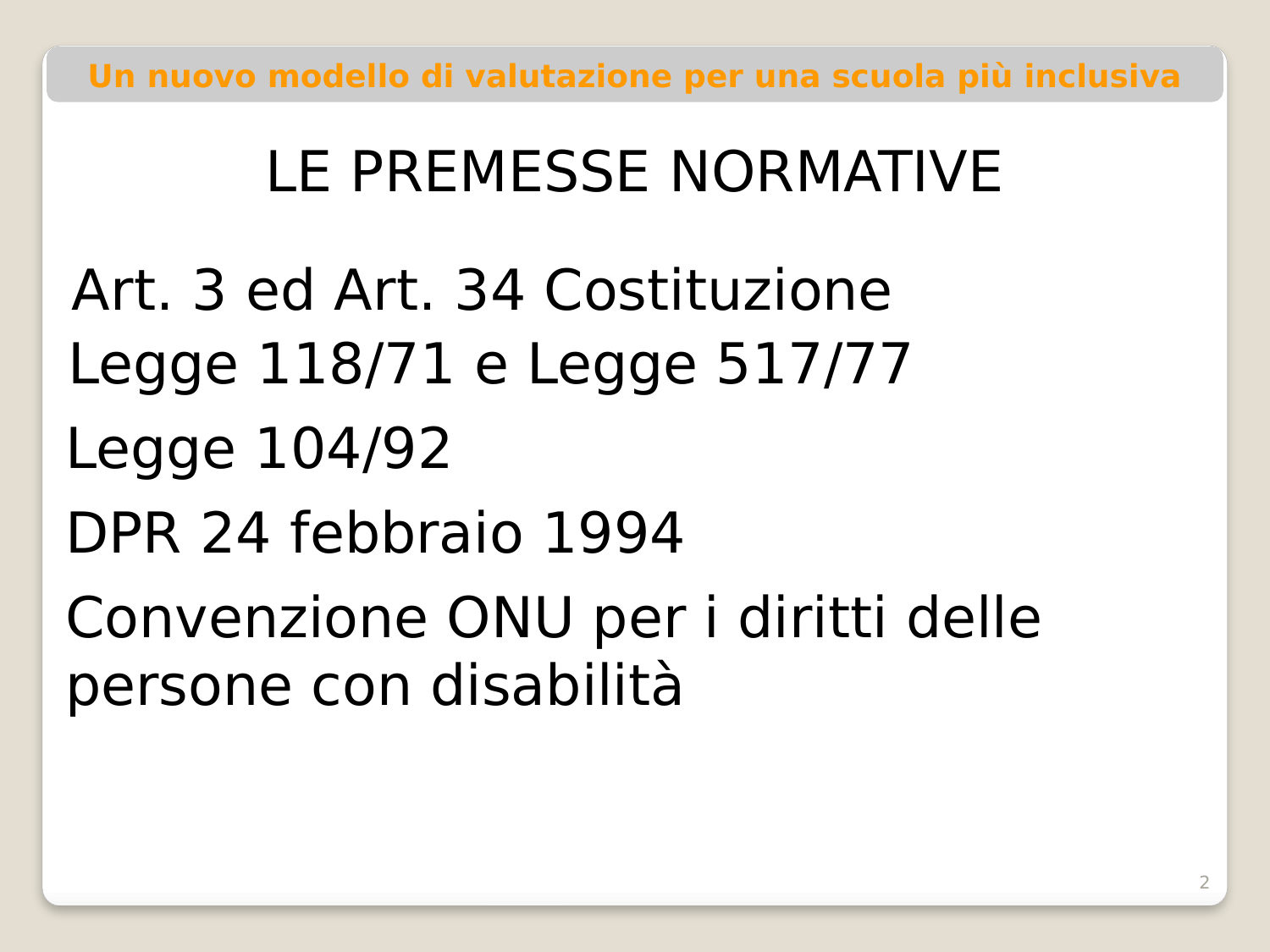

Un nuovo modello di valutazione per una scuola più inclusiva
LE PREMESSE NORMATIVE
Art. 3 ed Art. 34 Costituzione

Legge 118/71 e Legge 517/77

Legge 104/92

DPR 24 febbraio 1994

Convenzione ONU per i diritti delle persone con disabilità

2